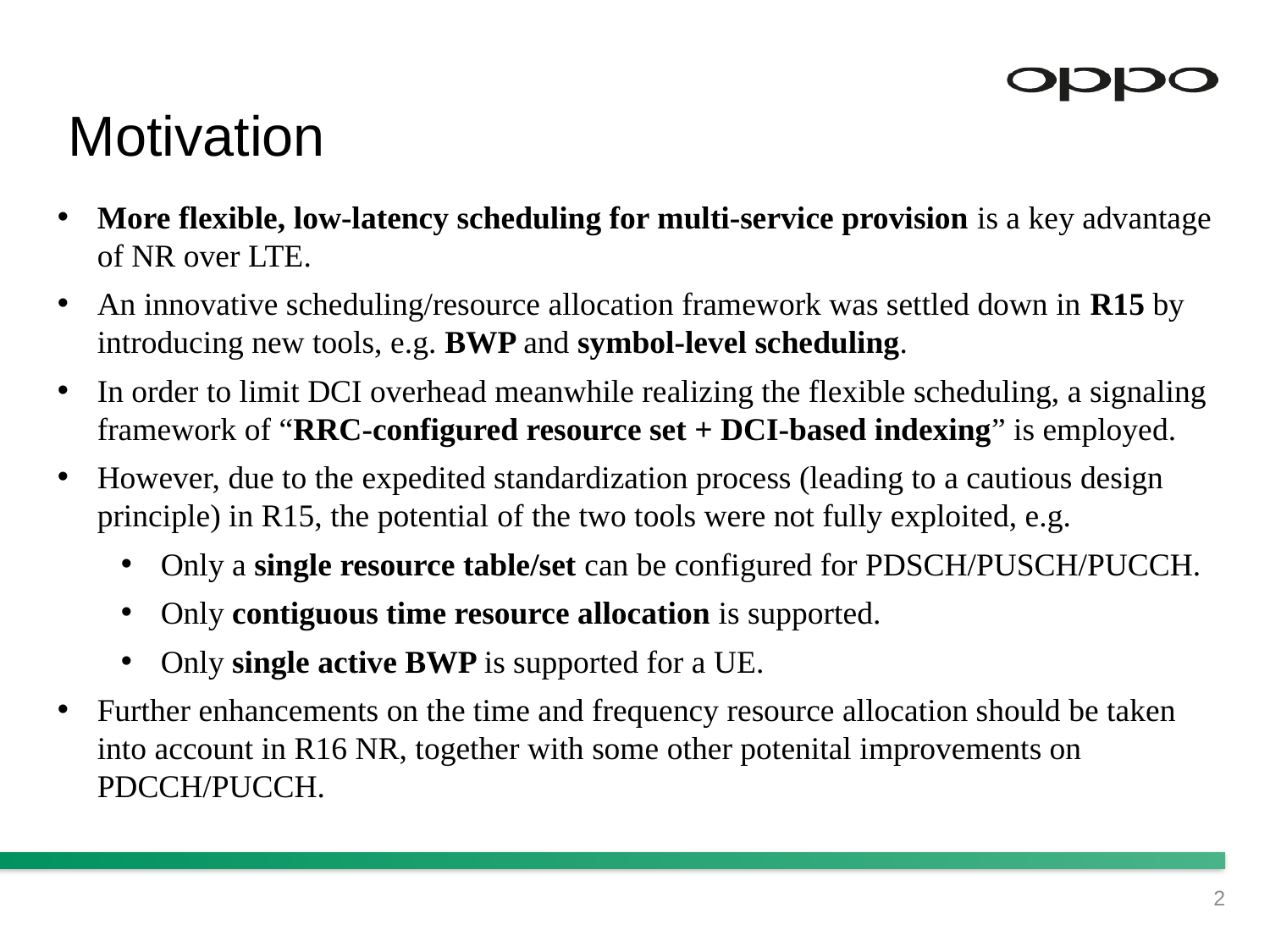

# Motivation
More flexible, low-latency scheduling for multi-service provision is a key advantage of NR over LTE.
An innovative scheduling/resource allocation framework was settled down in R15 by introducing new tools, e.g. BWP and symbol-level scheduling.
In order to limit DCI overhead meanwhile realizing the flexible scheduling, a signaling framework of “RRC-configured resource set + DCI-based indexing” is employed.
However, due to the expedited standardization process (leading to a cautious design principle) in R15, the potential of the two tools were not fully exploited, e.g.
Only a single resource table/set can be configured for PDSCH/PUSCH/PUCCH.
Only contiguous time resource allocation is supported.
Only single active BWP is supported for a UE.
Further enhancements on the time and frequency resource allocation should be taken into account in R16 NR, together with some other potenital improvements on PDCCH/PUCCH.

2